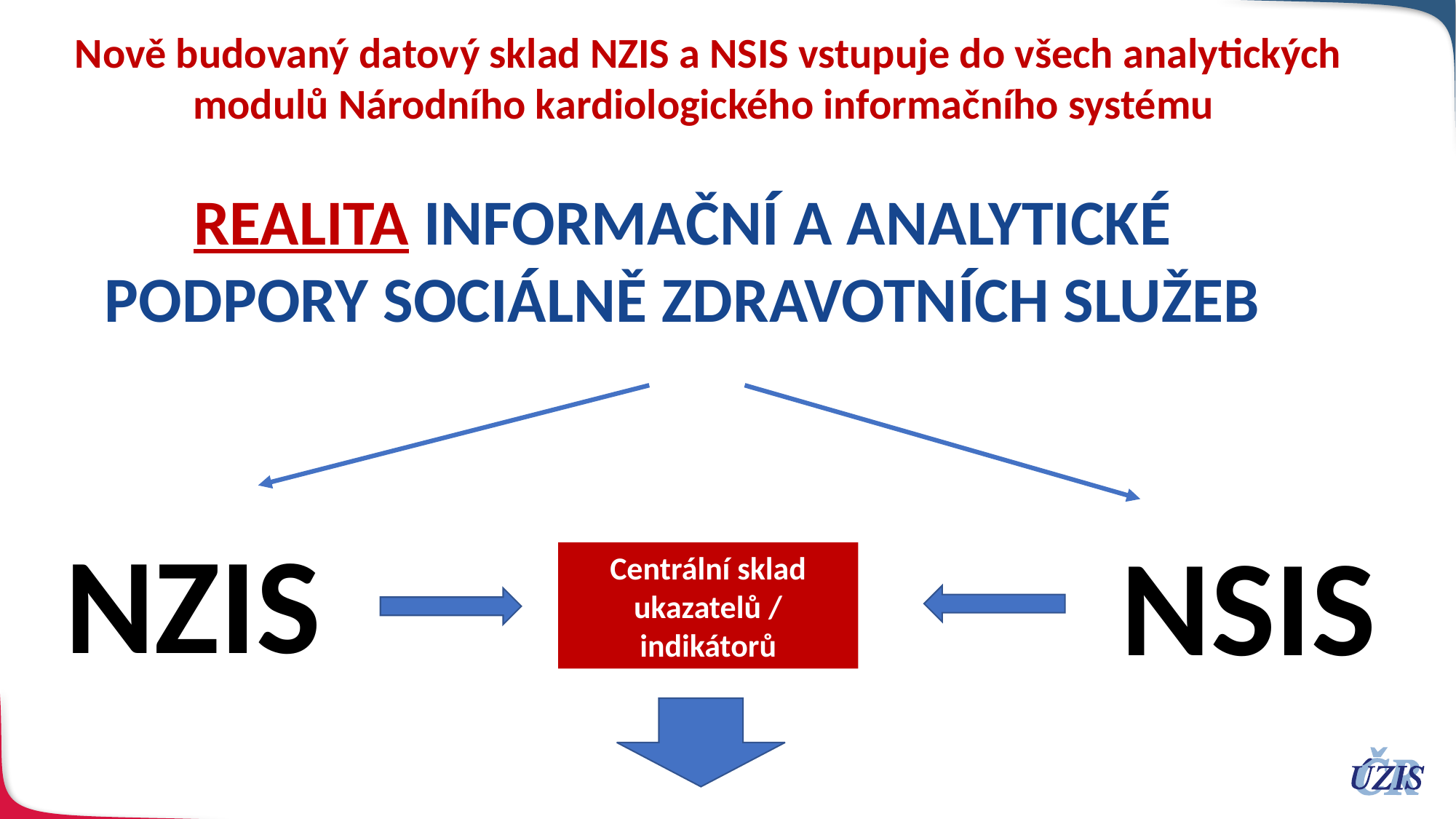

Nově budovaný datový sklad NZIS a NSIS vstupuje do všech analytických modulů Národního kardiologického informačního systému
REALITA INFORMAČNÍ A ANALYTICKÉ PODPORY SOCIÁLNĚ ZDRAVOTNÍCH SLUŽEB
NZIS
NSIS
Centrální sklad ukazatelů / indikátorů